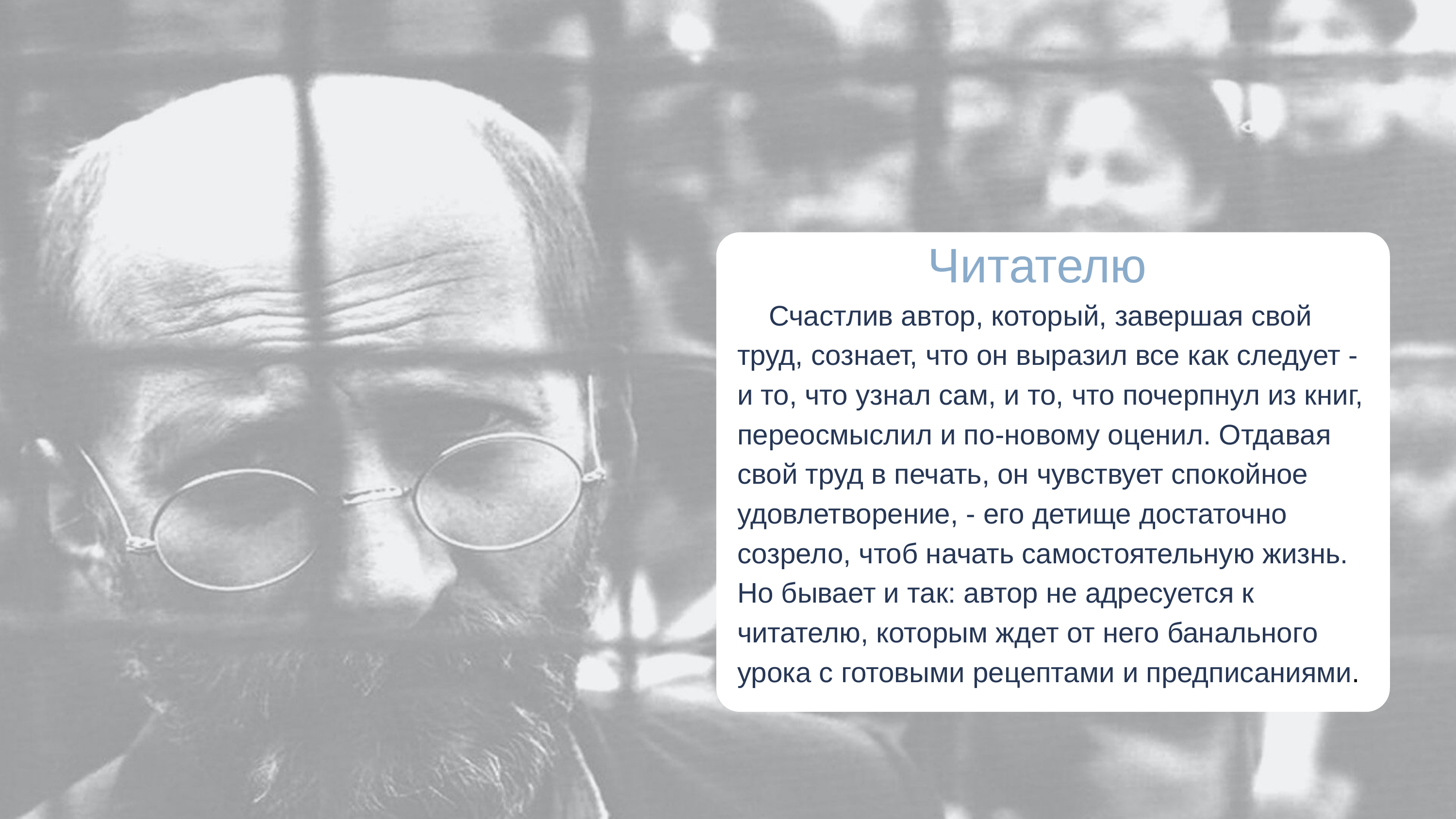

Читателю

    Счастлив автор, который, завершая свой труд, сознает, что он выразил все как следует - и то, что узнал сам, и то, что почерпнул из книг, переосмыслил и по-новому оценил. Отдавая свой труд в печать, он чувствует спокойное удовлетворение, - его детище достаточно созрело, чтоб начать самостоятельную жизнь. Но бывает и так: автор не адресуется к читателю, которым ждет от него банального урока с готовыми рецептами и предписаниями.